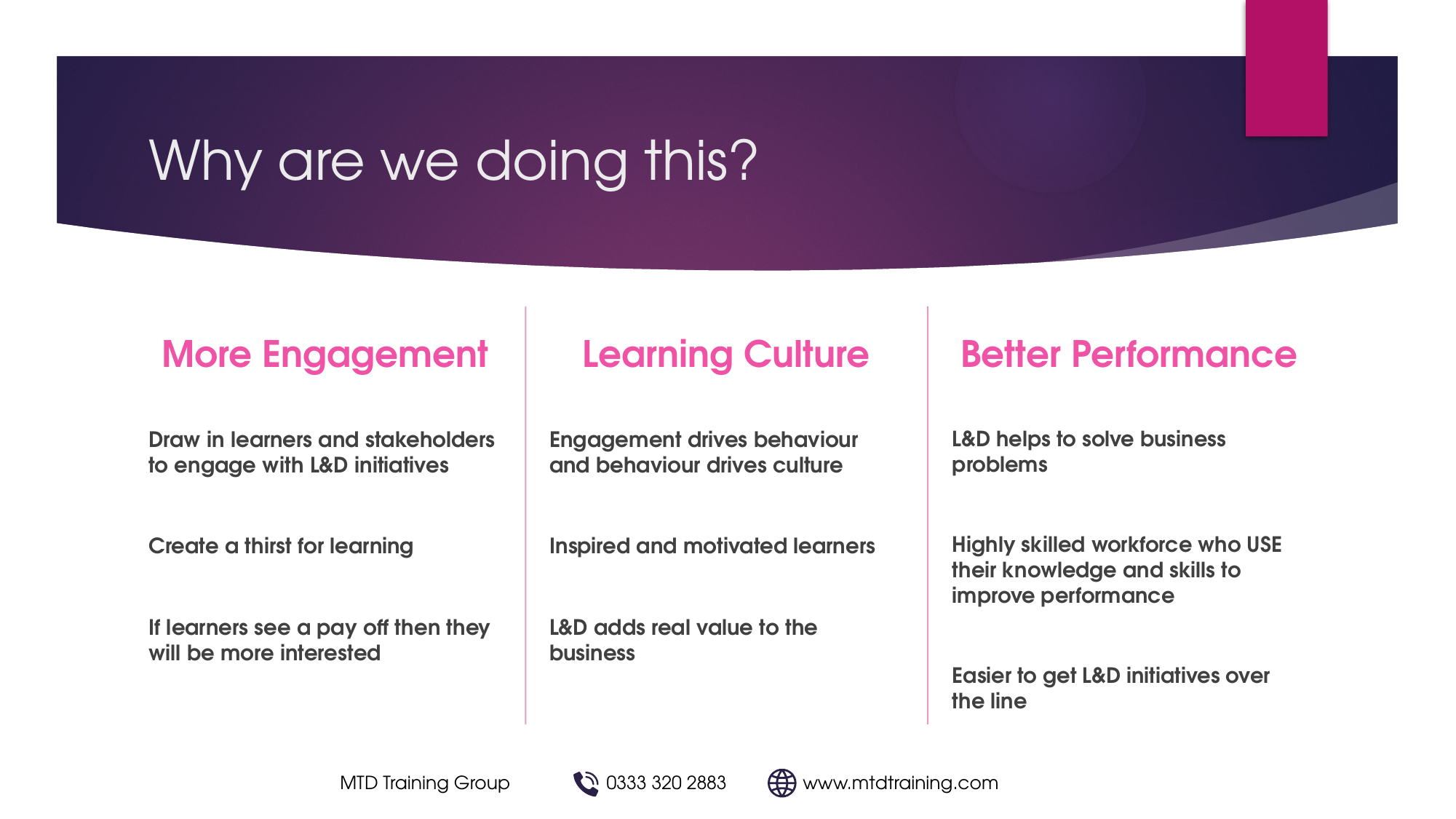

# Why are we doing this?
Learning Culture
Better Performance
More Engagement

L&D helps to solve business problems

Highly skilled workforce who USE their knowledge and skills to improve performance

Easier to get L&D initiatives over the line

Engagement drives behaviour and behaviour drives culture

Inspired and motivated learners

L&D adds real value to the business

Draw in learners and stakeholders to engage with L&D initiatives

Create a thirst for learning

If learners see a pay off then they will be more interested